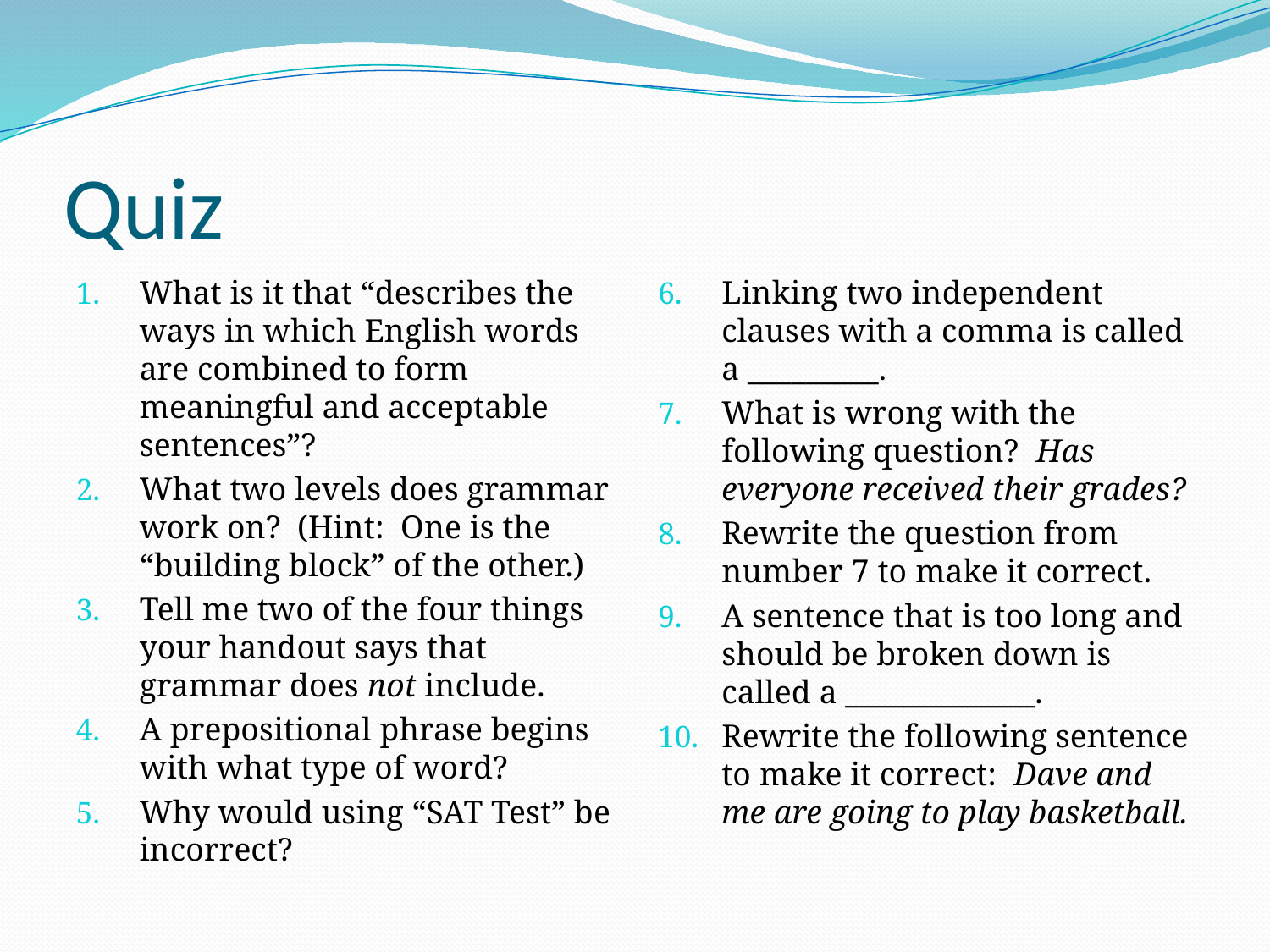

# Quiz
What is it that “describes the ways in which English words are combined to form meaningful and acceptable sentences”?
What two levels does grammar work on?  (Hint:  One is the “building block” of the other.)
Tell me two of the four things your handout says that grammar does not include.
A prepositional phrase begins with what type of word?
Why would using “SAT Test” be incorrect?
Linking two independent clauses with a comma is called a _________.
What is wrong with the following question?  Has everyone received their grades?
Rewrite the question from number 7 to make it correct.
A sentence that is too long and should be broken down is called a _____________.
Rewrite the following sentence to make it correct:  Dave and me are going to play basketball.